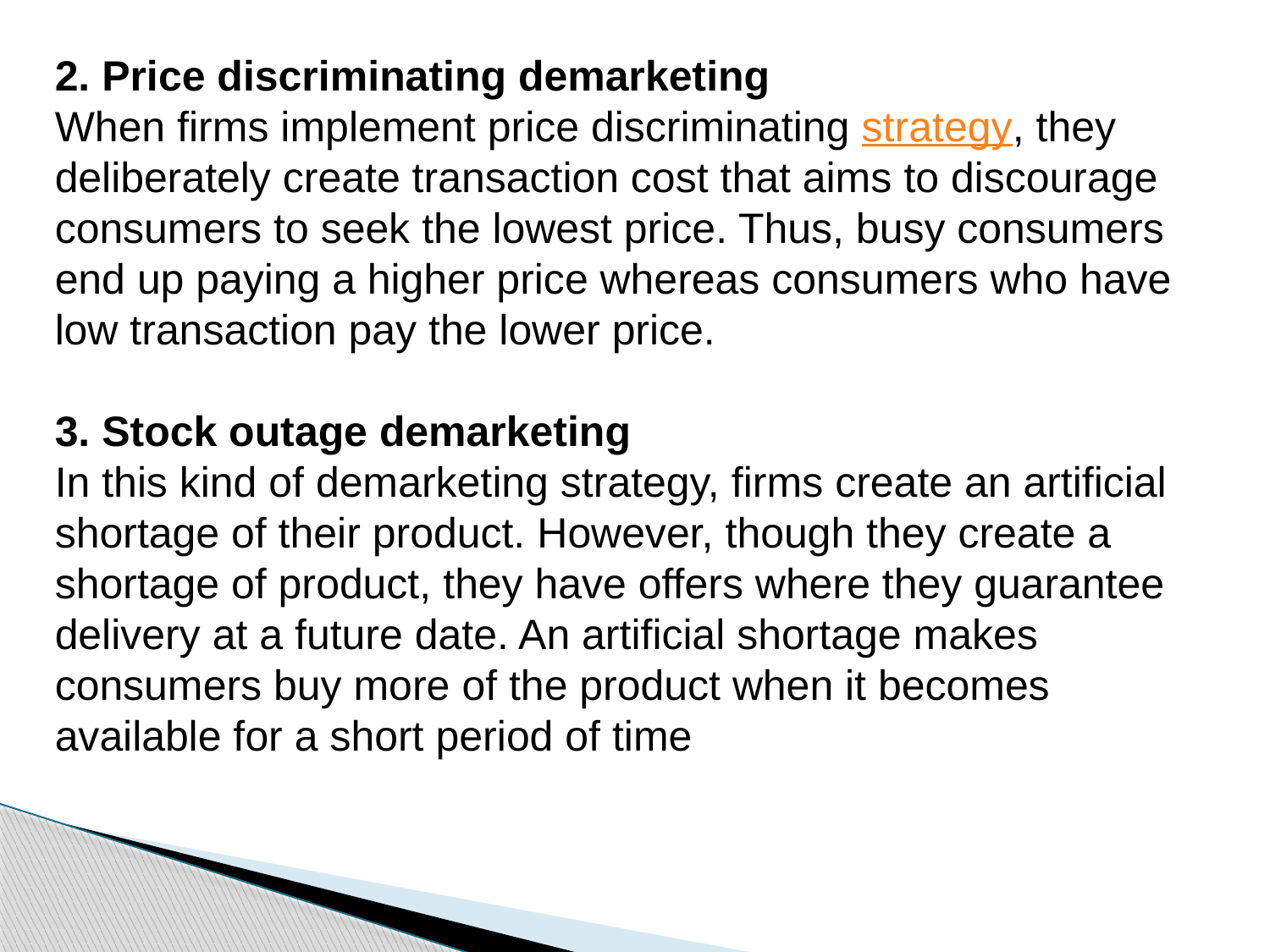

2. Price discriminating demarketing
When firms implement price discriminating strategy, they deliberately create transaction cost that aims to discourage consumers to seek the lowest price. Thus, busy consumers end up paying a higher price whereas consumers who have low transaction pay the lower price.

3. Stock outage demarketing
In this kind of demarketing strategy, firms create an artificial shortage of their product. However, though they create a shortage of product, they have offers where they guarantee delivery at a future date. An artificial shortage makes consumers buy more of the product when it becomes available for a short period of time